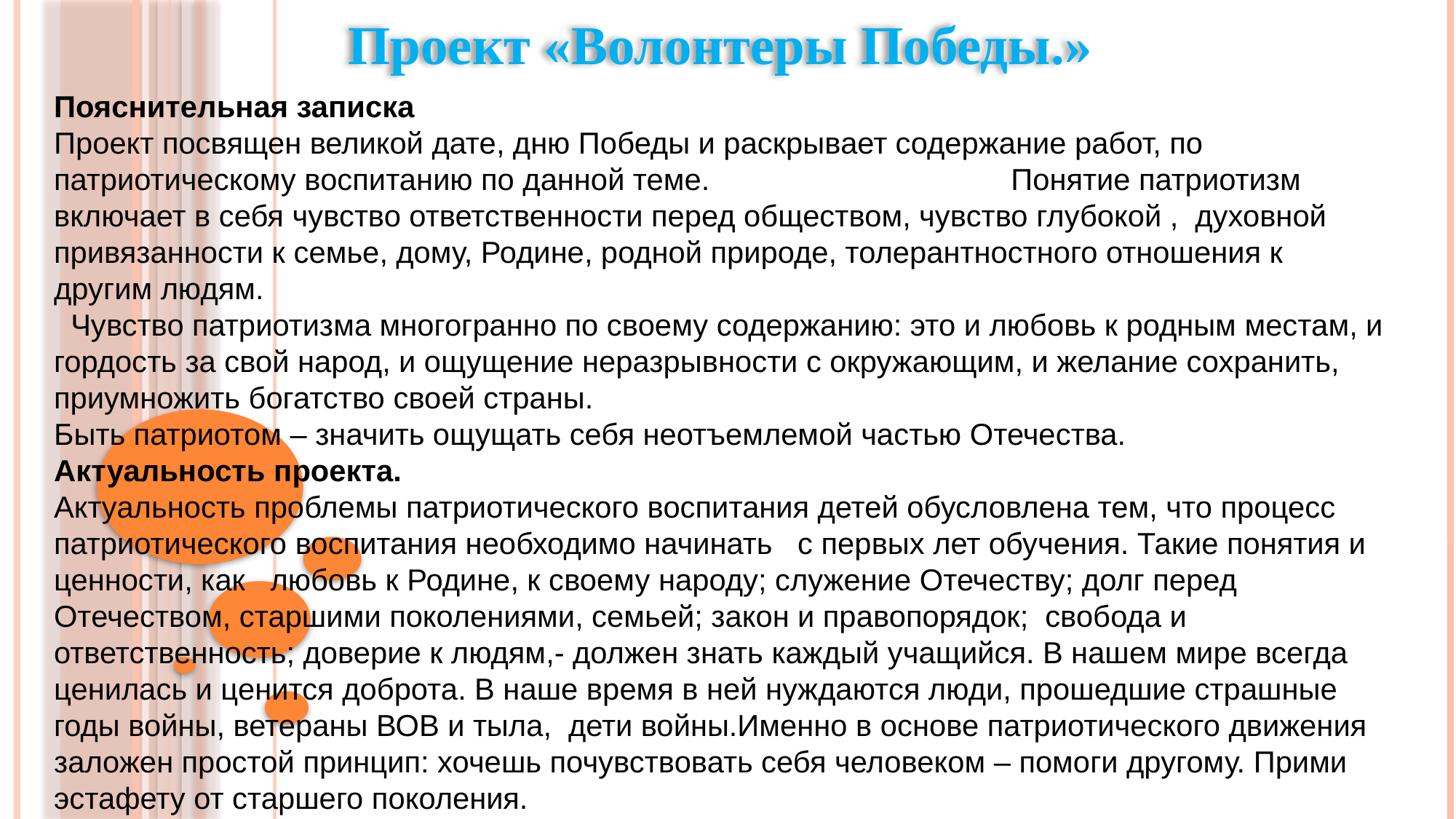

Проект «Волонтеры Победы.»
Пояснительная записка
Проект посвящен великой дате, дню Победы и раскрывает содержание работ, по патриотическому воспитанию по данной теме.                                    Понятие патриотизм включает в себя чувство ответственности перед обществом, чувство глубокой ,  духовной  привязанности к семье, дому, Родине, родной природе, толерантностного отношения к другим людям.
  Чувство патриотизма многогранно по своему содержанию: это и любовь к родным местам, и гордость за свой народ, и ощущение неразрывности с окружающим, и желание сохранить, приумножить богатство своей страны.
Быть патриотом – значить ощущать себя неотъемлемой частью Отечества.
Актуальность проекта.
Актуальность проблемы патриотического воспитания детей обусловлена тем, что процесс патриотического воспитания необходимо начинать   с первых лет обучения. Такие понятия и ценности, как   любовь к Родине, к своему народу; служение Отечеству; долг перед Отечеством, старшими поколениями, семьей; закон и правопорядок;  свобода и ответственность; доверие к людям,- должен знать каждый учащийся. В нашем мире всегда ценилась и ценится доброта. В наше время в ней нуждаются люди, прошедшие страшные годы войны, ветераны ВОВ и тыла,  дети войны.Именно в основе патриотического движения заложен простой принцип: хочешь почувствовать себя человеком – помоги другому. Прими эстафету от старшего поколения.